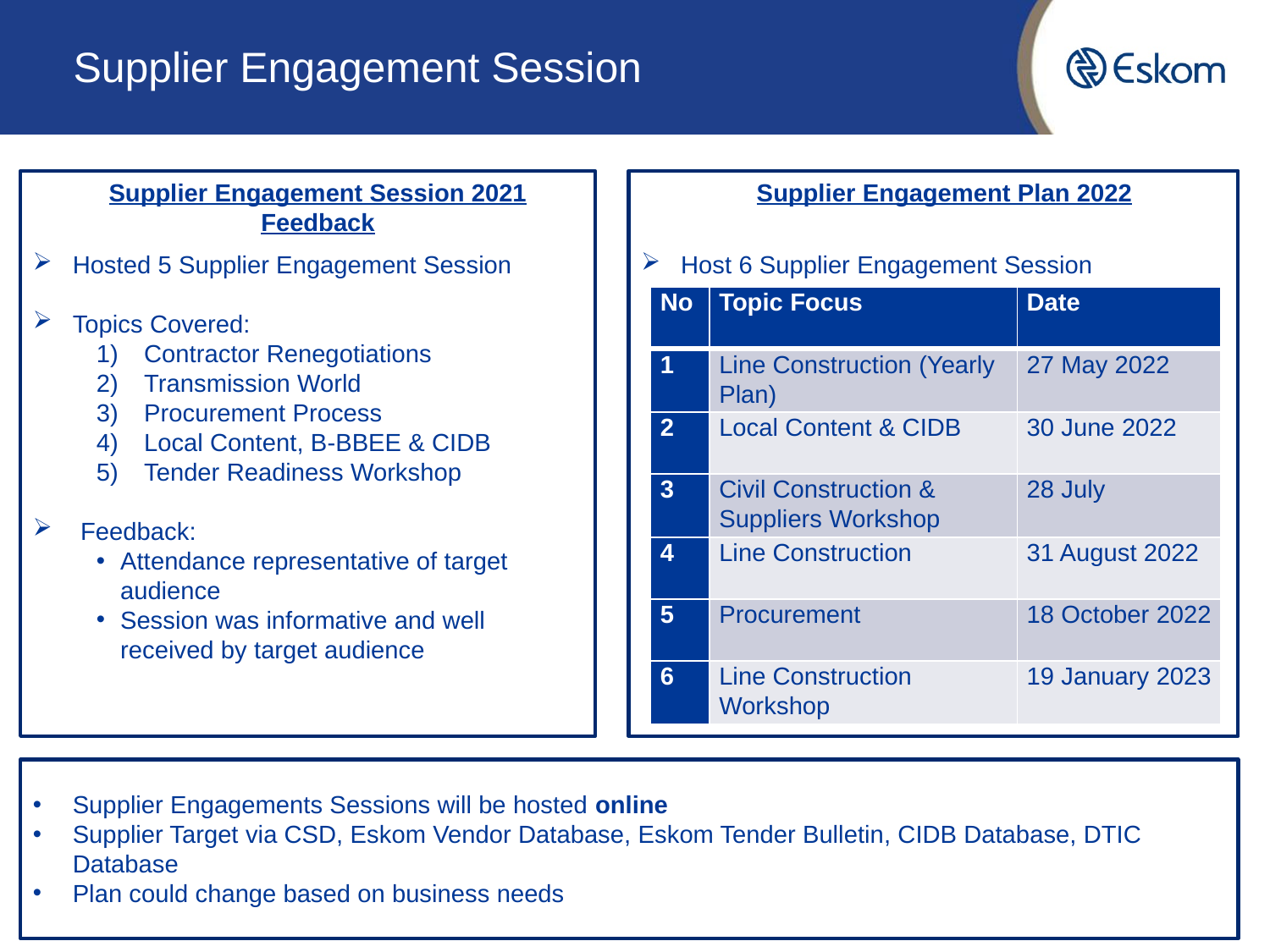

# Supplier Engagement Session

Supplier Engagement Session 2021
Feedback
Supplier Engagement Plan 2022
Hosted 5 Supplier Engagement Session

Topics Covered:
Contractor Renegotiations
Transmission World
Procurement Process
Local Content, B-BBEE & CIDB
Tender Readiness Workshop

Feedback:
Attendance representative of target audience
Session was informative and well received by target audience
Host 6 Supplier Engagement Session
| No | Topic Focus | Date |
| --- | --- | --- |
| 1 | Line Construction (Yearly Plan) | 27 May 2022 |
| 2 | Local Content & CIDB | 30 June 2022 |
| 3 | Civil Construction & Suppliers Workshop | 28 July |
| 4 | Line Construction | 31 August 2022 |
| 5 | Procurement | 18 October 2022 |
| 6 | Line Construction Workshop | 19 January 2023 |

Supplier Engagements Sessions will be hosted online
Supplier Target via CSD, Eskom Vendor Database, Eskom Tender Bulletin, CIDB Database, DTIC Database
Plan could change based on business needs